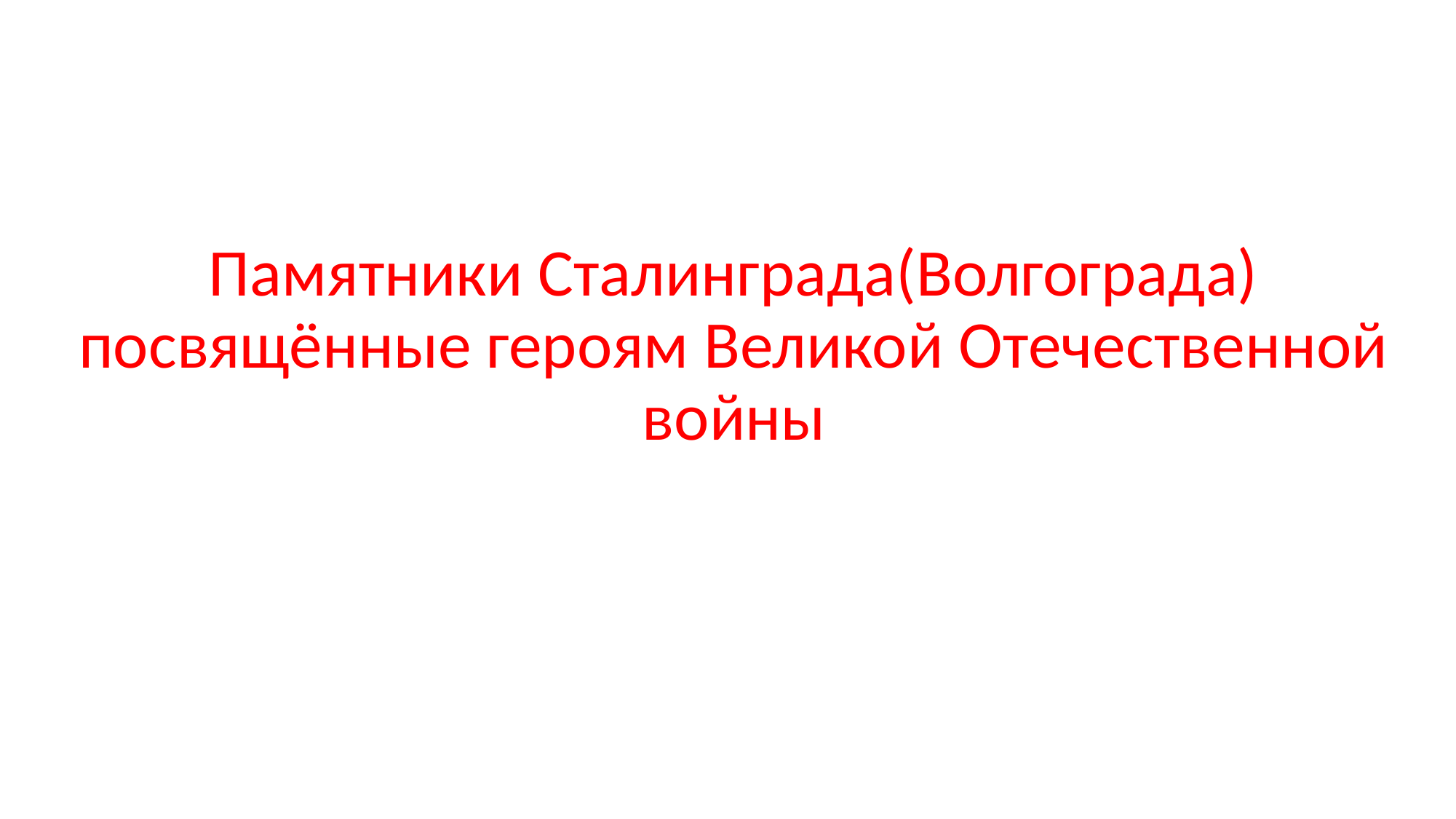

# Памятники Сталинграда(Волгограда) посвящённые героям Великой Отечественной войны